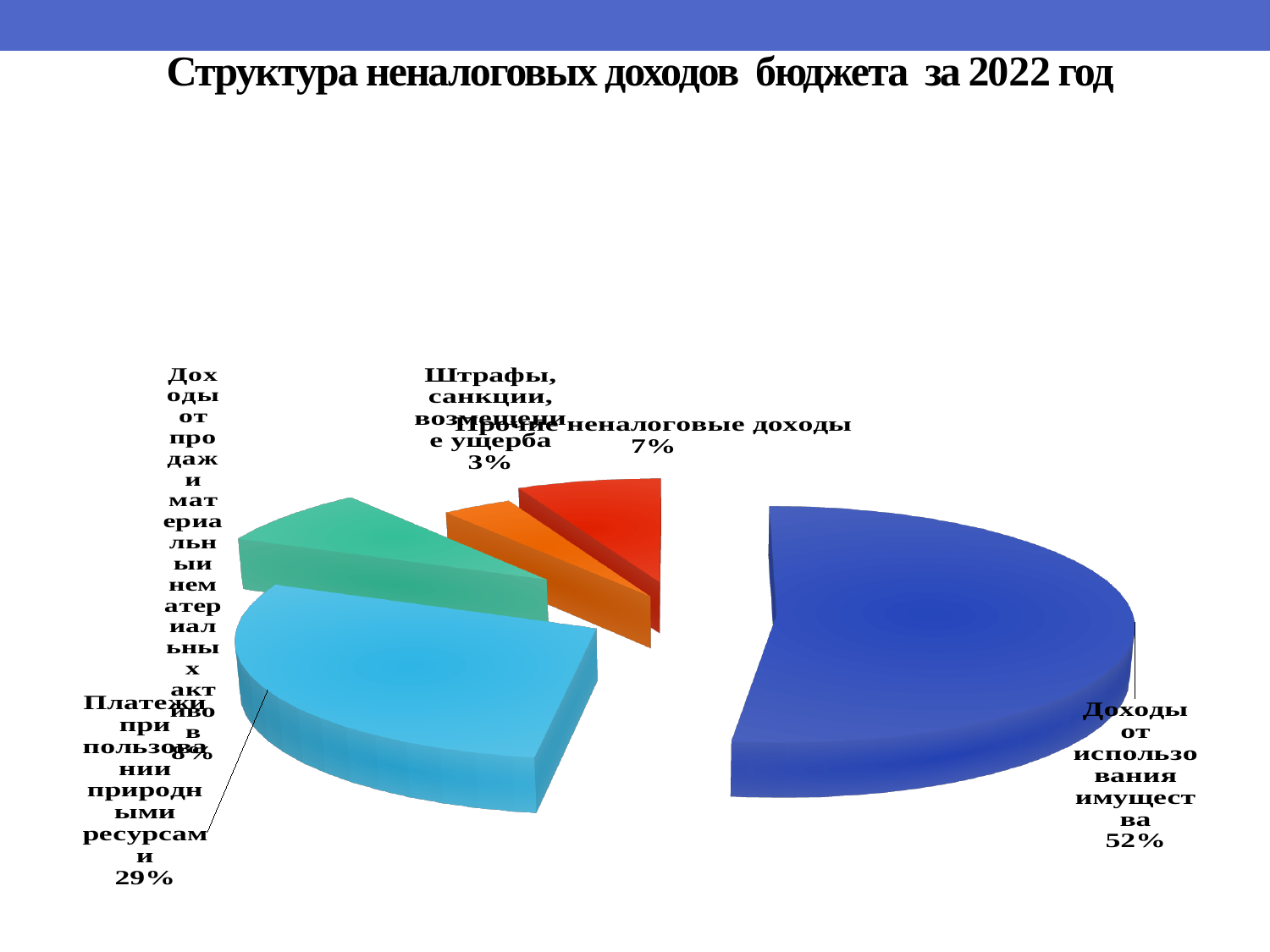

# Структура неналоговых доходов  бюджета  за 2022 год

[unsupported chart]